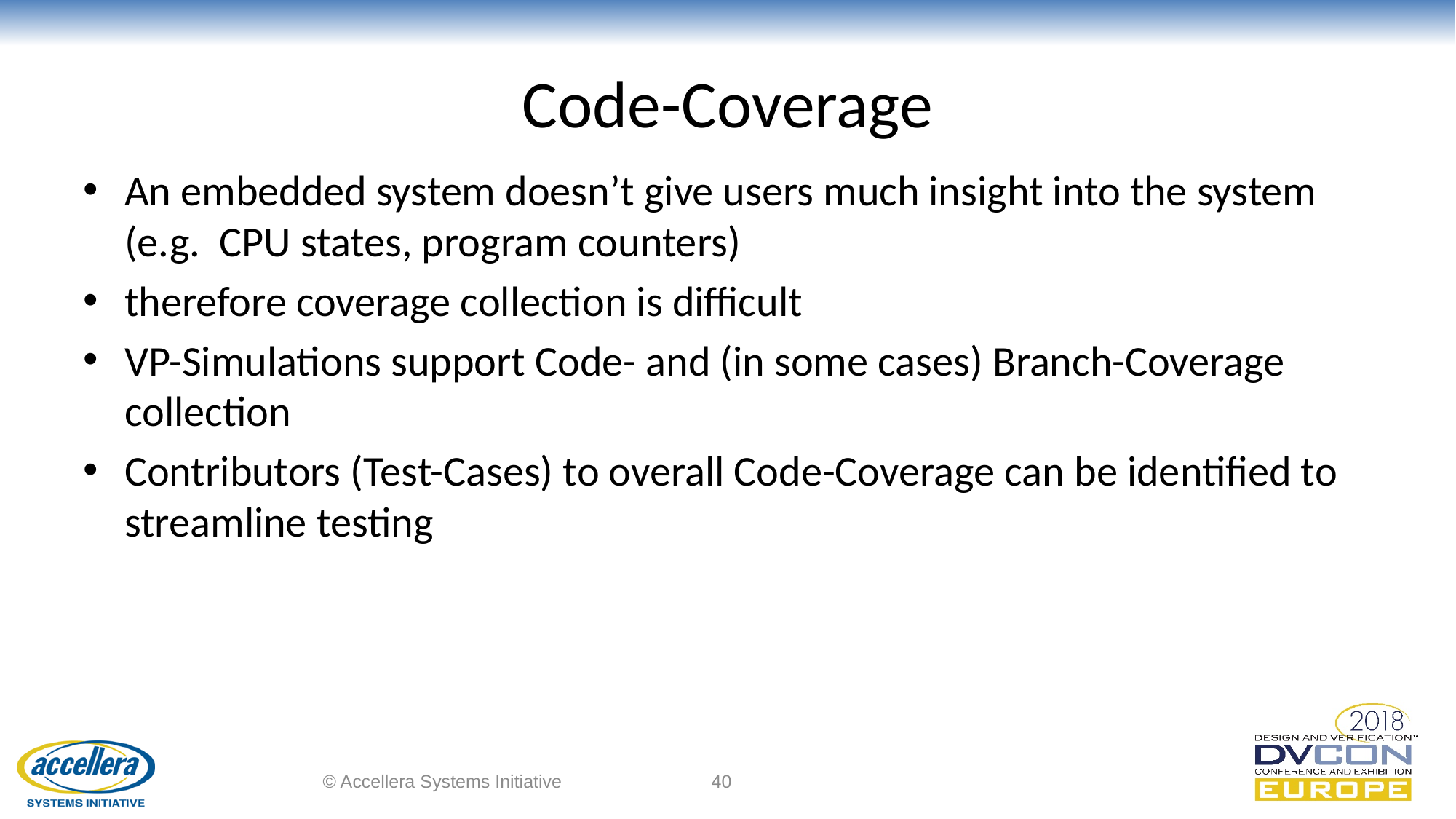

# Code-Coverage
An embedded system doesn’t give users much insight into the system (e.g.  CPU states, program counters)
therefore coverage collection is difficult
VP-Simulations support Code- and (in some cases) Branch-Coverage collection
Contributors (Test-Cases) to overall Code-Coverage can be identified to streamline testing

© Accellera Systems Initiative
40